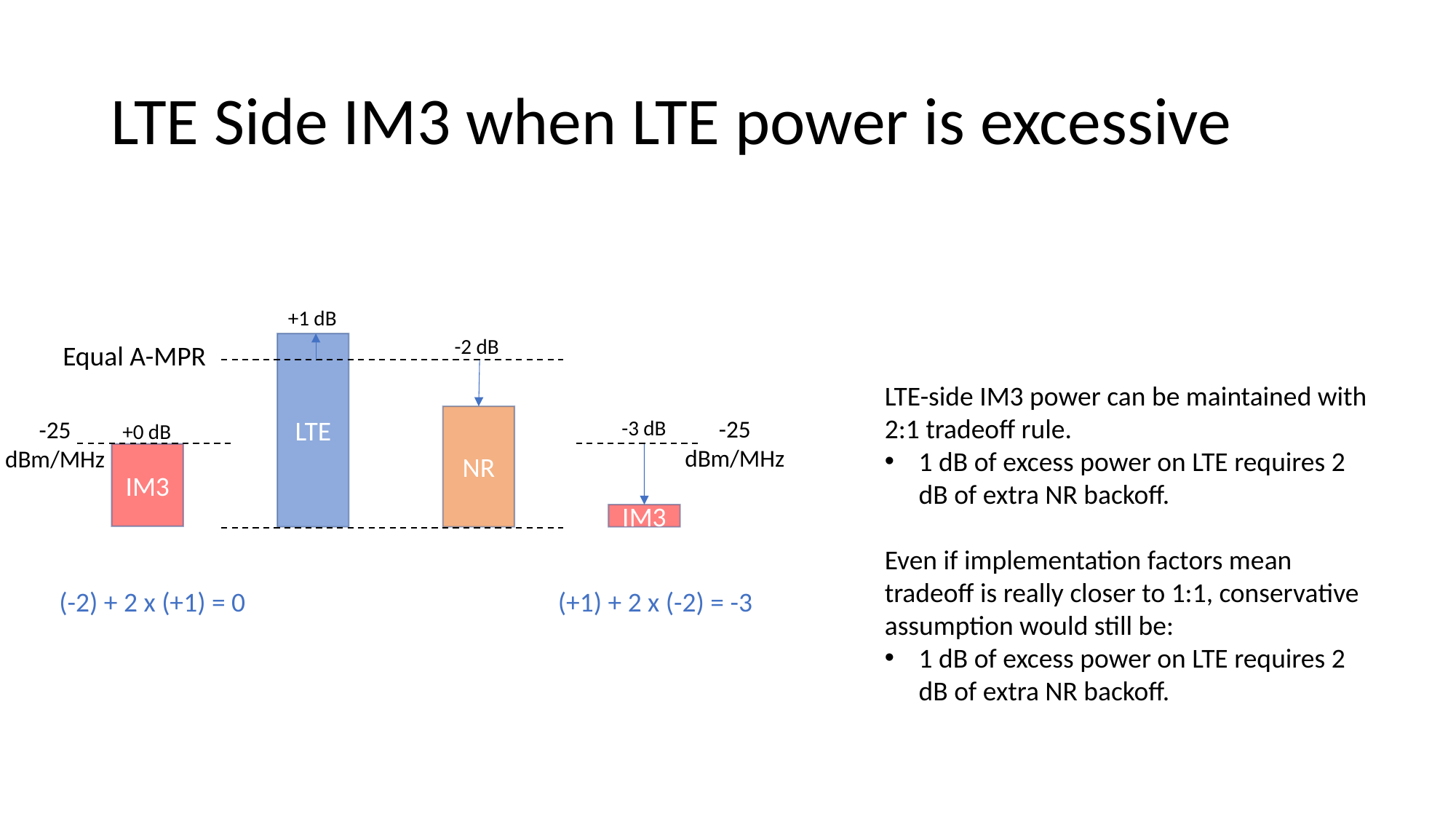

# LTE Side IM3 when LTE power is excessive
+1 dB
-2 dB
Equal A-MPR
LTE
LTE-side IM3 power can be maintained with 2:1 tradeoff rule.
1 dB of excess power on LTE requires 2 dB of extra NR backoff.

Even if implementation factors mean tradeoff is really closer to 1:1, conservative assumption would still be:
1 dB of excess power on LTE requires 2 dB of extra NR backoff.
NR
-25 dBm/MHz
-25 dBm/MHz
-3 dB
+0 dB
IM3
IM3
(-2) + 2 x (+1) = 0
(+1) + 2 x (-2) = -3